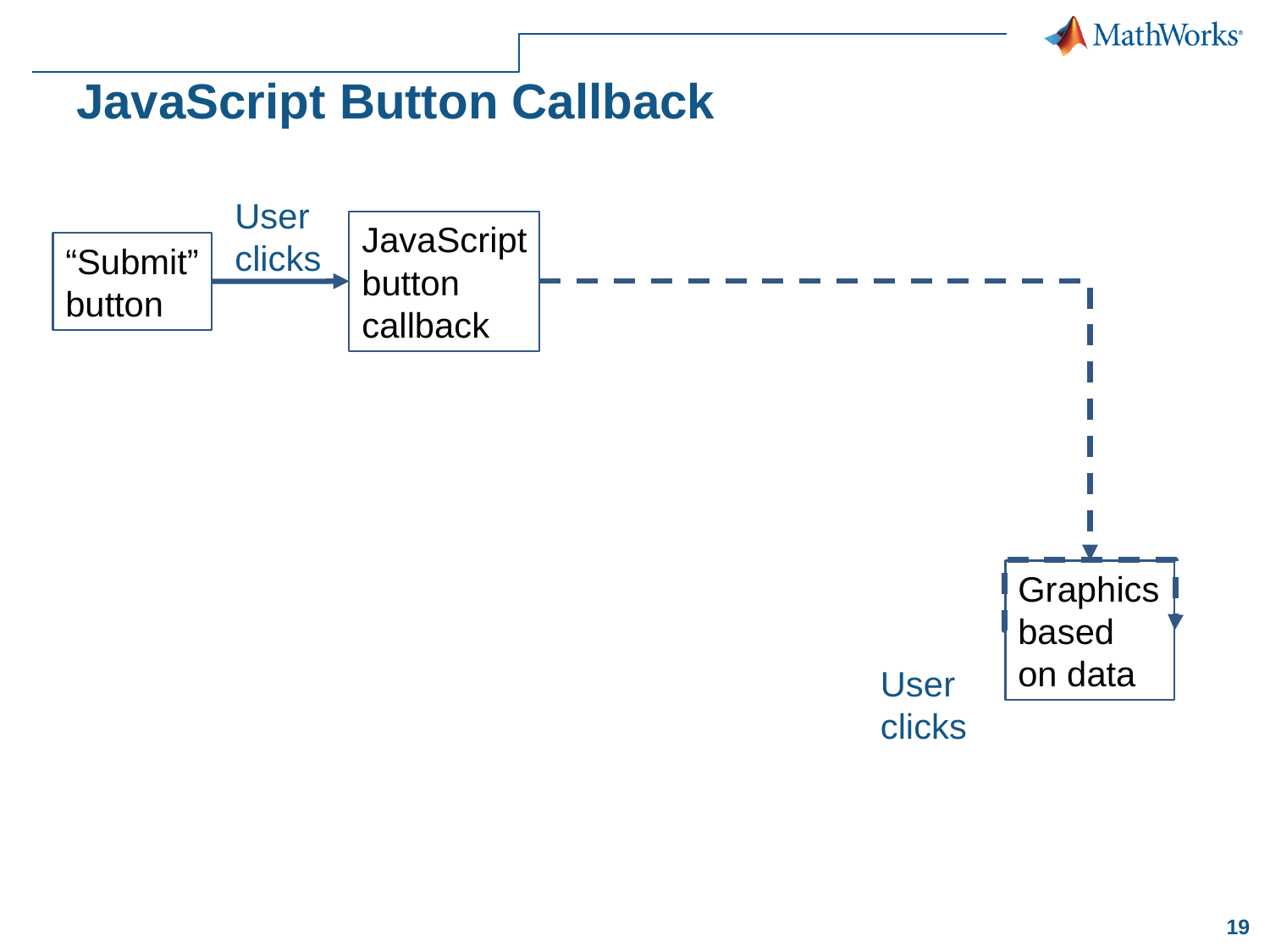

# JavaScript Button Callback
User clicks
JavaScript button callback
“Submit” button
Graphics based on data
User clicks